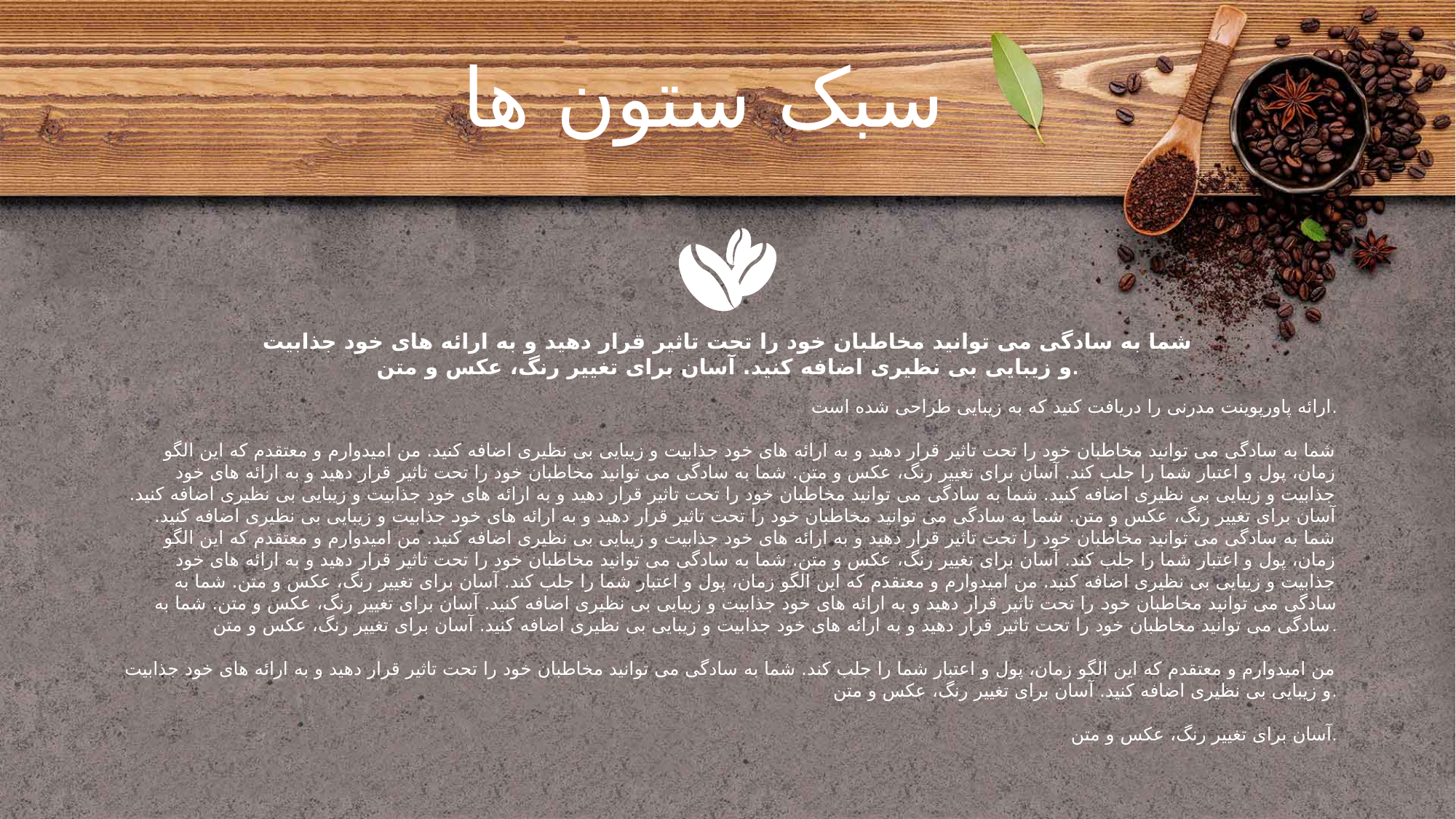

سبک ستون ها

شما به سادگی می توانید مخاطبان خود را تحت تاثیر قرار دهید و به ارائه های خود جذابیت و زیبایی بی نظیری اضافه کنید. آسان برای تغییر رنگ، عکس و متن.
ارائه پاورپوینت مدرنی را دریافت کنید که به زیبایی طراحی شده است.

شما به سادگی می توانید مخاطبان خود را تحت تاثیر قرار دهید و به ارائه های خود جذابیت و زیبایی بی نظیری اضافه کنید. من امیدوارم و معتقدم که این الگو زمان، پول و اعتبار شما را جلب کند. آسان برای تغییر رنگ، عکس و متن. شما به سادگی می توانید مخاطبان خود را تحت تاثیر قرار دهید و به ارائه های خود جذابیت و زیبایی بی نظیری اضافه کنید. شما به سادگی می توانید مخاطبان خود را تحت تاثیر قرار دهید و به ارائه های خود جذابیت و زیبایی بی نظیری اضافه کنید. آسان برای تغییر رنگ، عکس و متن. شما به سادگی می توانید مخاطبان خود را تحت تاثیر قرار دهید و به ارائه های خود جذابیت و زیبایی بی نظیری اضافه کنید. شما به سادگی می توانید مخاطبان خود را تحت تاثیر قرار دهید و به ارائه های خود جذابیت و زیبایی بی نظیری اضافه کنید. من امیدوارم و معتقدم که این الگو زمان، پول و اعتبار شما را جلب کند. آسان برای تغییر رنگ، عکس و متن. شما به سادگی می توانید مخاطبان خود را تحت تاثیر قرار دهید و به ارائه های خود جذابیت و زیبایی بی نظیری اضافه کنید. من امیدوارم و معتقدم که این الگو زمان، پول و اعتبار شما را جلب کند. آسان برای تغییر رنگ، عکس و متن. شما به سادگی می توانید مخاطبان خود را تحت تاثیر قرار دهید و به ارائه های خود جذابیت و زیبایی بی نظیری اضافه کنید. آسان برای تغییر رنگ، عکس و متن. شما به سادگی می توانید مخاطبان خود را تحت تاثیر قرار دهید و به ارائه های خود جذابیت و زیبایی بی نظیری اضافه کنید. آسان برای تغییر رنگ، عکس و متن.

من امیدوارم و معتقدم که این الگو زمان، پول و اعتبار شما را جلب کند. شما به سادگی می توانید مخاطبان خود را تحت تاثیر قرار دهید و به ارائه های خود جذابیت و زیبایی بی نظیری اضافه کنید. آسان برای تغییر رنگ، عکس و متن.

آسان برای تغییر رنگ، عکس و متن.